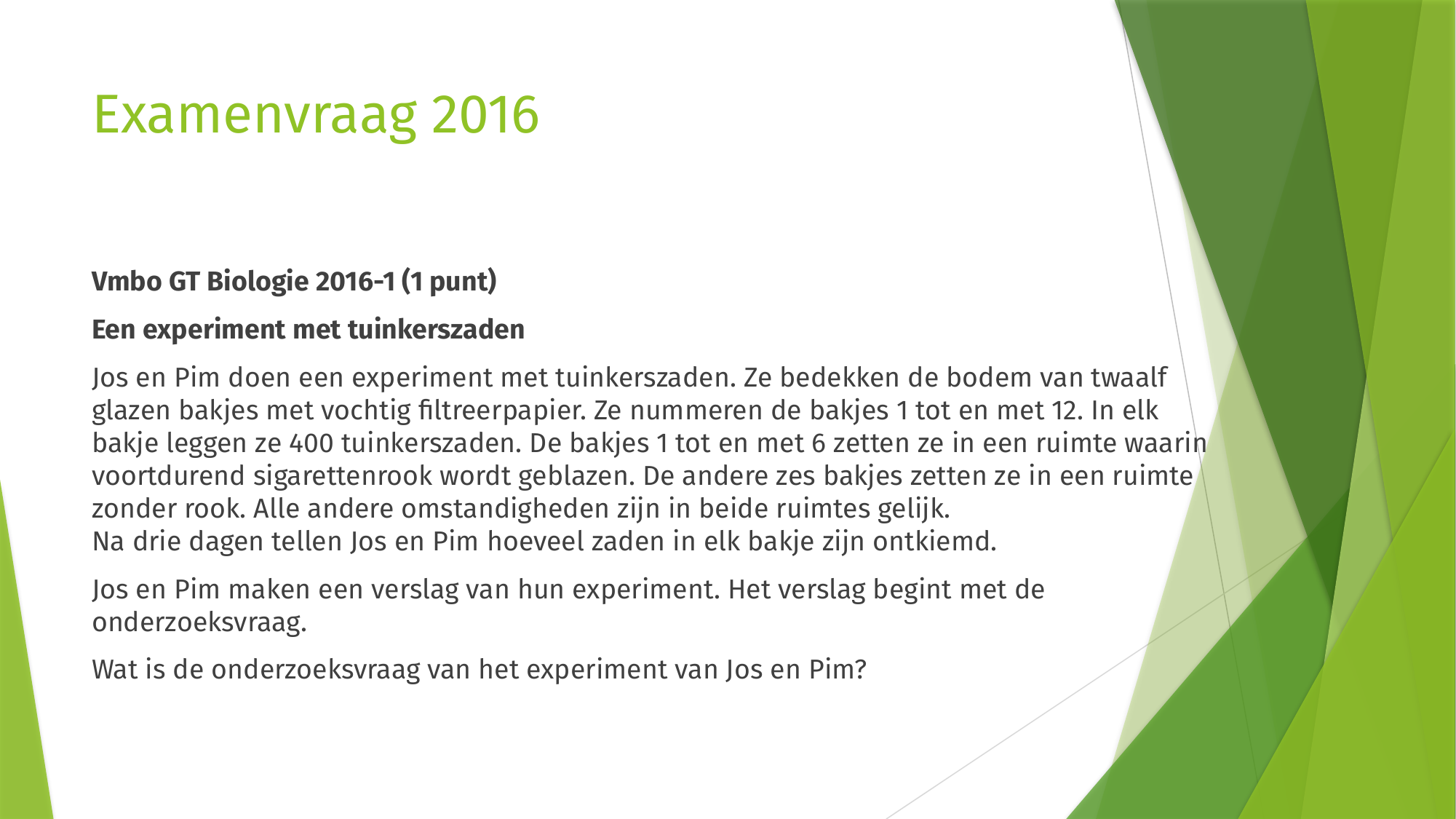

# Examenvraag 2016
Vmbo GT Biologie 2016-1 (1 punt)
Een experiment met tuinkerszaden
Jos en Pim doen een experiment met tuinkerszaden. Ze bedekken de bodem van twaalf glazen bakjes met vochtig filtreerpapier. Ze nummeren de bakjes 1 tot en met 12. In elk bakje leggen ze 400 tuinkerszaden. De bakjes 1 tot en met 6 zetten ze in een ruimte waarin voortdurend sigarettenrook wordt geblazen. De andere zes bakjes zetten ze in een ruimte zonder rook. Alle andere omstandigheden zijn in beide ruimtes gelijk.
Na drie dagen tellen Jos en Pim hoeveel zaden in elk bakje zijn ontkiemd.
Jos en Pim maken een verslag van hun experiment. Het verslag begint met de onderzoeksvraag.
Wat is de onderzoeksvraag van het experiment van Jos en Pim?